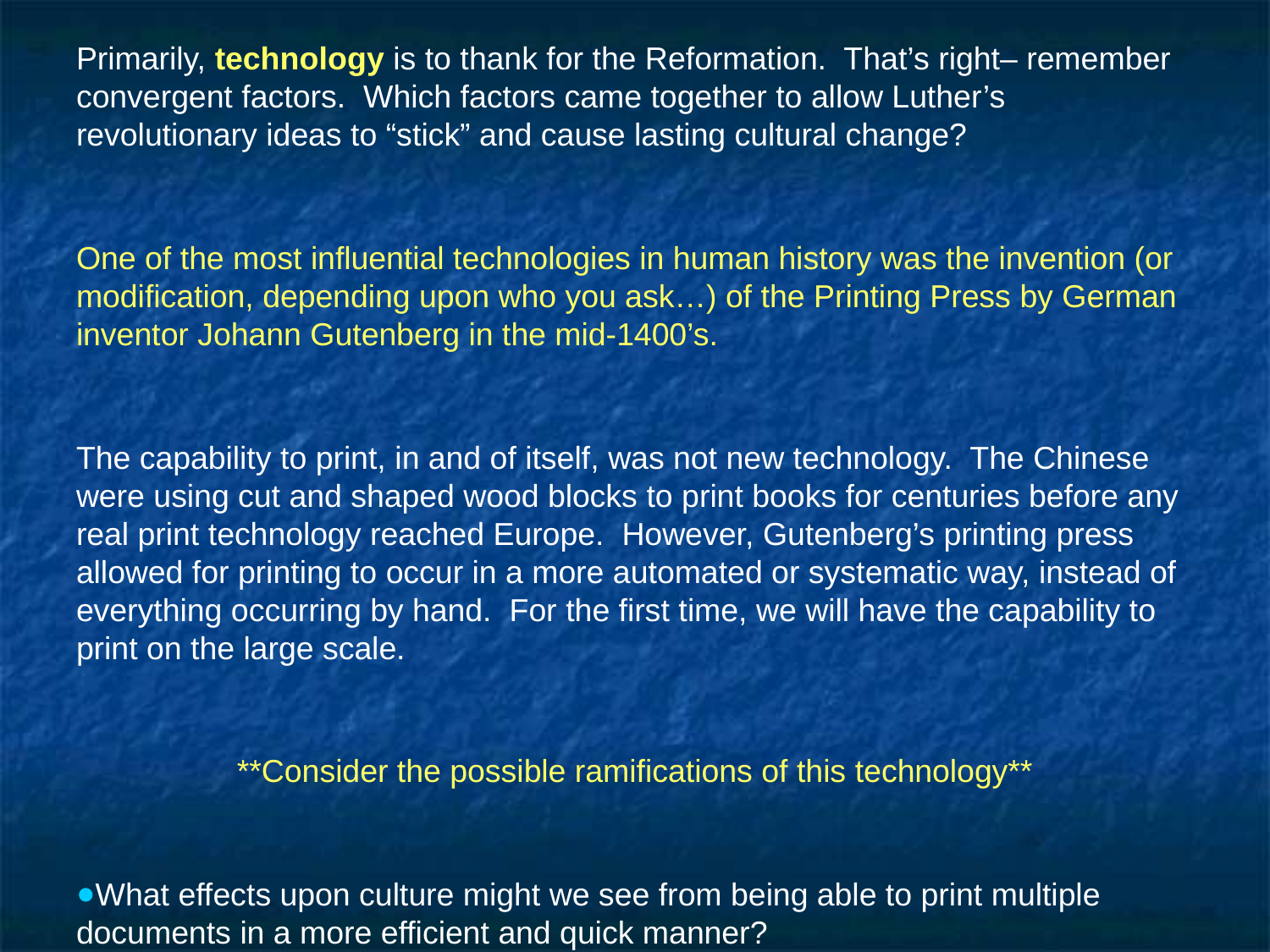

Primarily, technology is to thank for the Reformation.  That’s right– remember convergent factors.  Which factors came together to allow Luther’s revolutionary ideas to “stick” and cause lasting cultural change?

One of the most influential technologies in human history was the invention (or modification, depending upon who you ask…) of the Printing Press by German inventor Johann Gutenberg in the mid-1400’s.

The capability to print, in and of itself, was not new technology.  The Chinese were using cut and shaped wood blocks to print books for centuries before any real print technology reached Europe.  However, Gutenberg’s printing press allowed for printing to occur in a more automated or systematic way, instead of everything occurring by hand.  For the first time, we will have the capability to print on the large scale.

**Consider the possible ramifications of this technology**

What effects upon culture might we see from being able to print multiple documents in a more efficient and quick manner?
How might this effect the economy?
How might this effect the everyday, average person?